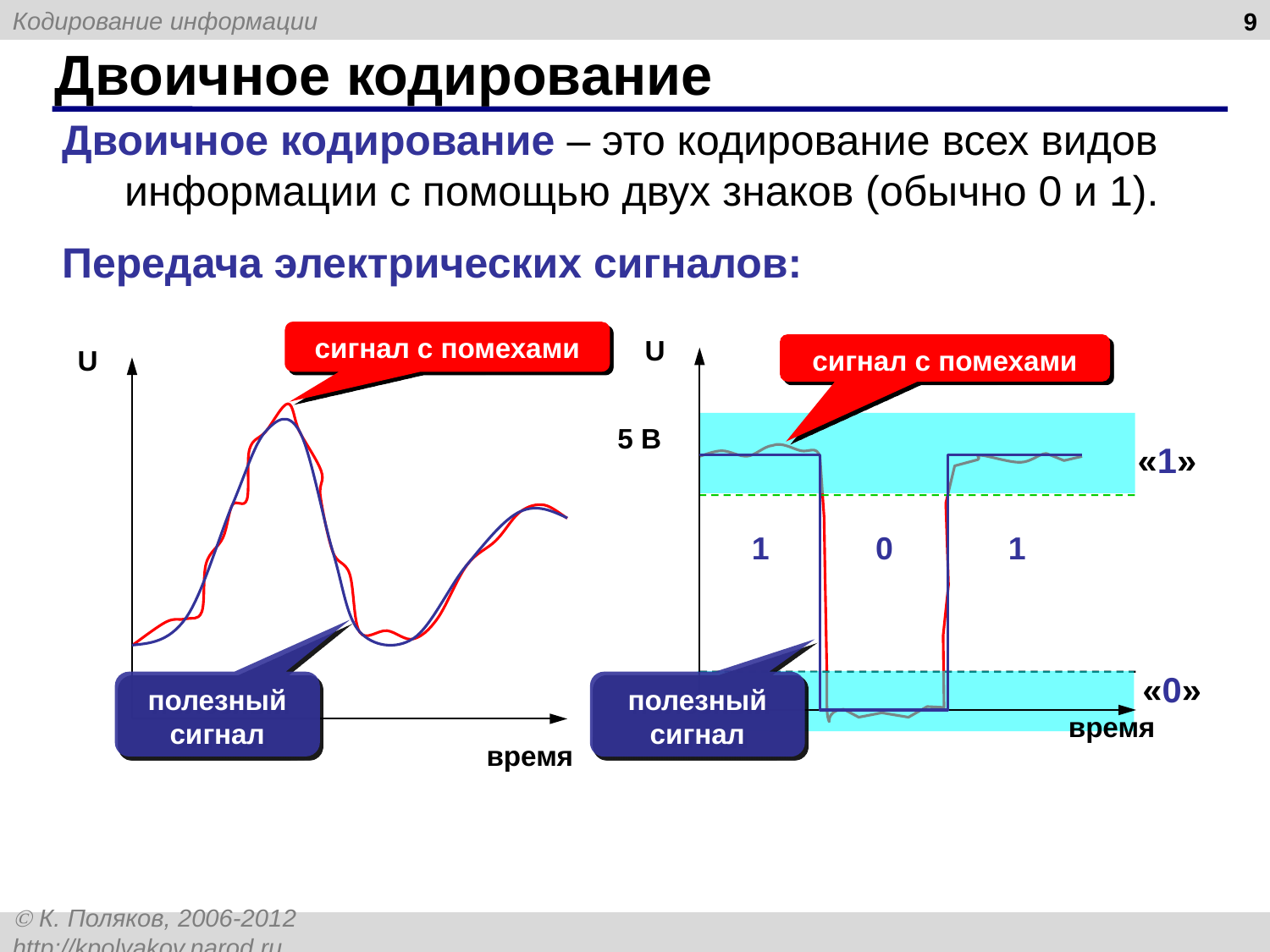

9
# Двоичное кодирование
Двоичное кодирование – это кодирование всех видов информации с помощью двух знаков (обычно 0 и 1).
Передача электрических сигналов:
сигнал с помехами
U

5 В

   1            0             1
время
сигнал с помехами
U

время

«1»

«0»

полезный сигнал
полезный сигнал